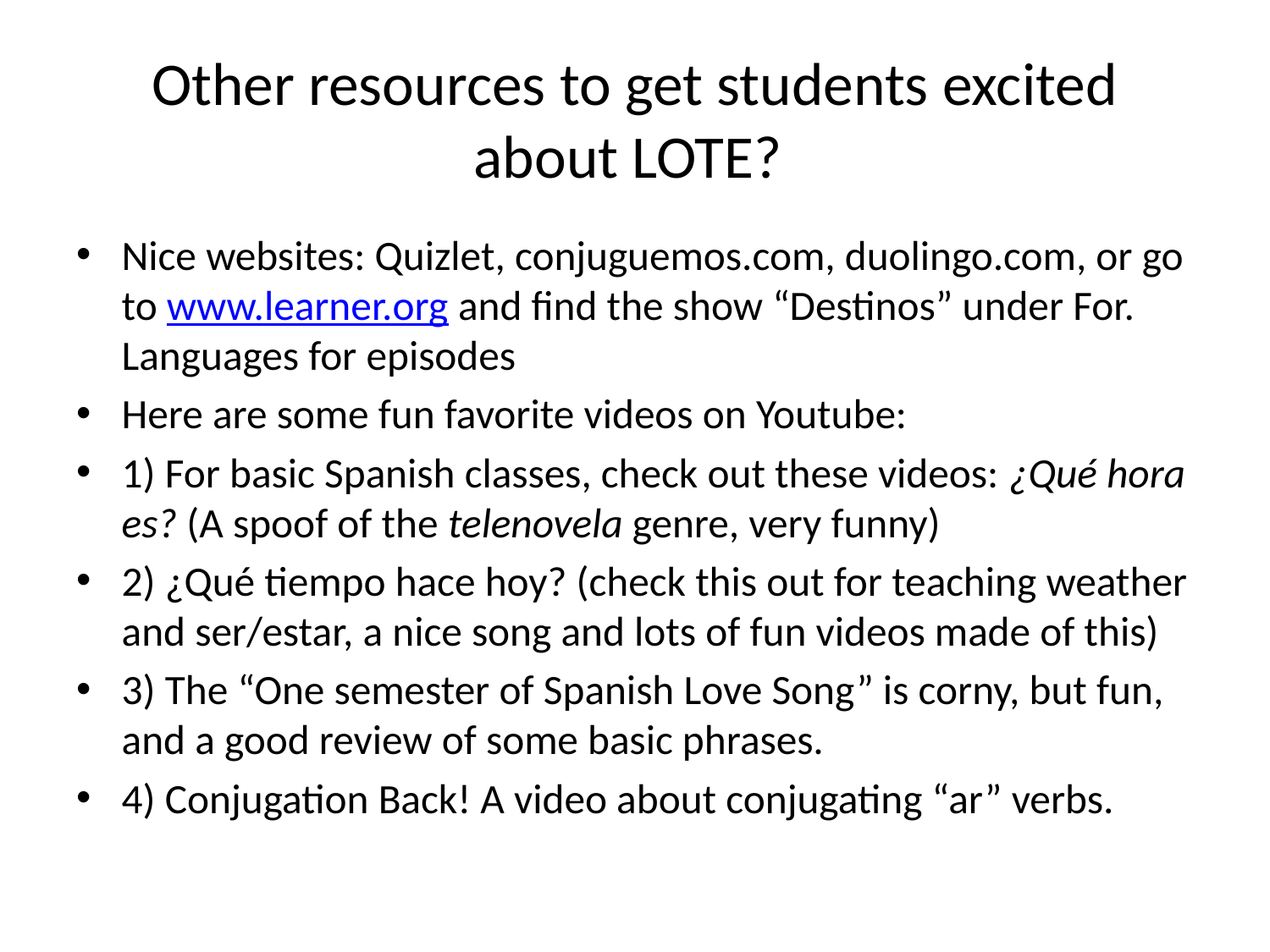

# Other resources to get students excited about LOTE?
Nice websites: Quizlet, conjuguemos.com, duolingo.com, or go to www.learner.org and find the show “Destinos” under For. Languages for episodes
Here are some fun favorite videos on Youtube:
1) For basic Spanish classes, check out these videos: ¿Qué hora es? (A spoof of the telenovela genre, very funny)
2) ¿Qué tiempo hace hoy? (check this out for teaching weather and ser/estar, a nice song and lots of fun videos made of this)
3) The “One semester of Spanish Love Song” is corny, but fun, and a good review of some basic phrases.
4) Conjugation Back! A video about conjugating “ar” verbs.